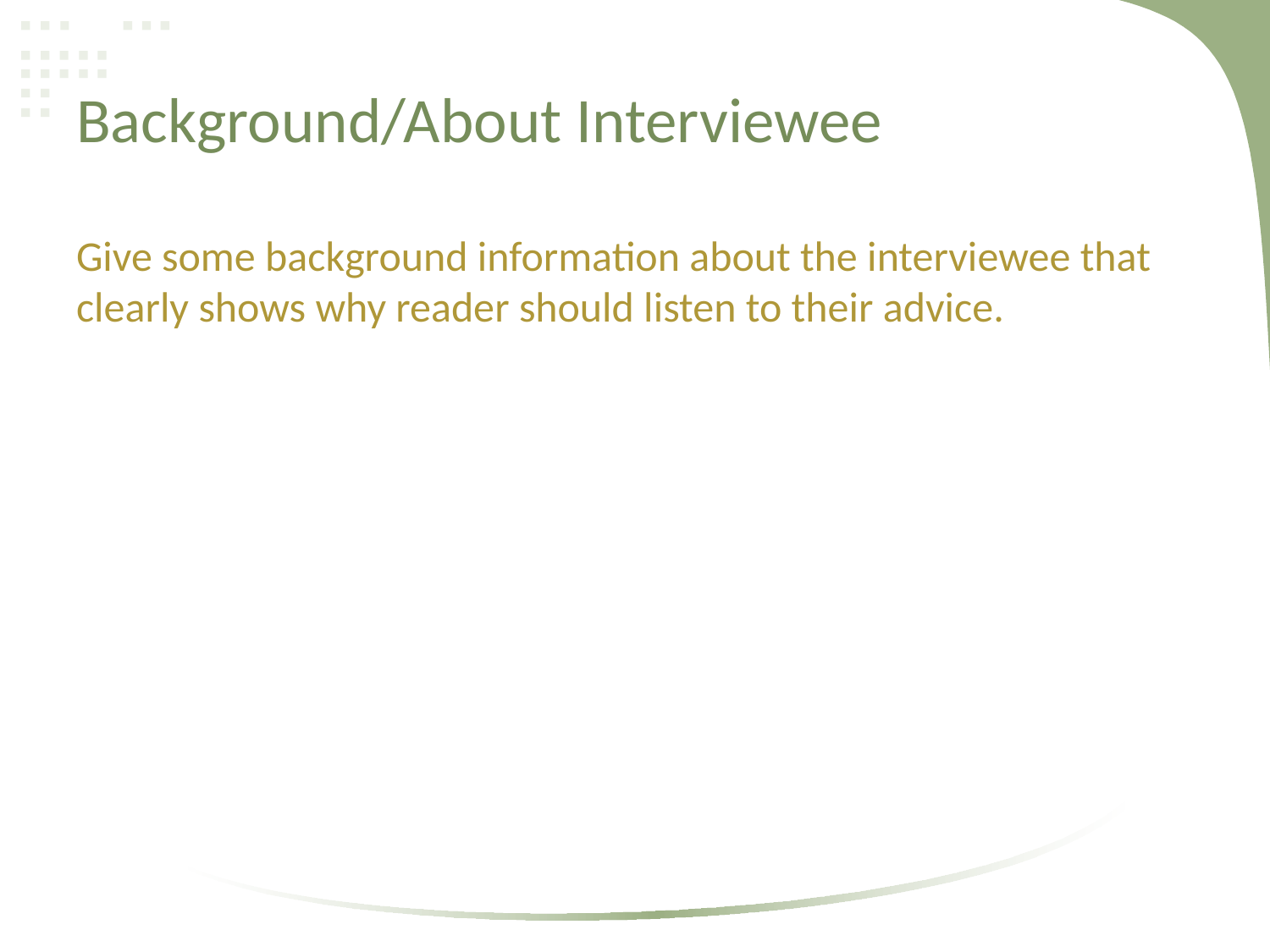

# Background/About Interviewee
Give some background information about the interviewee that clearly shows why reader should listen to their advice.